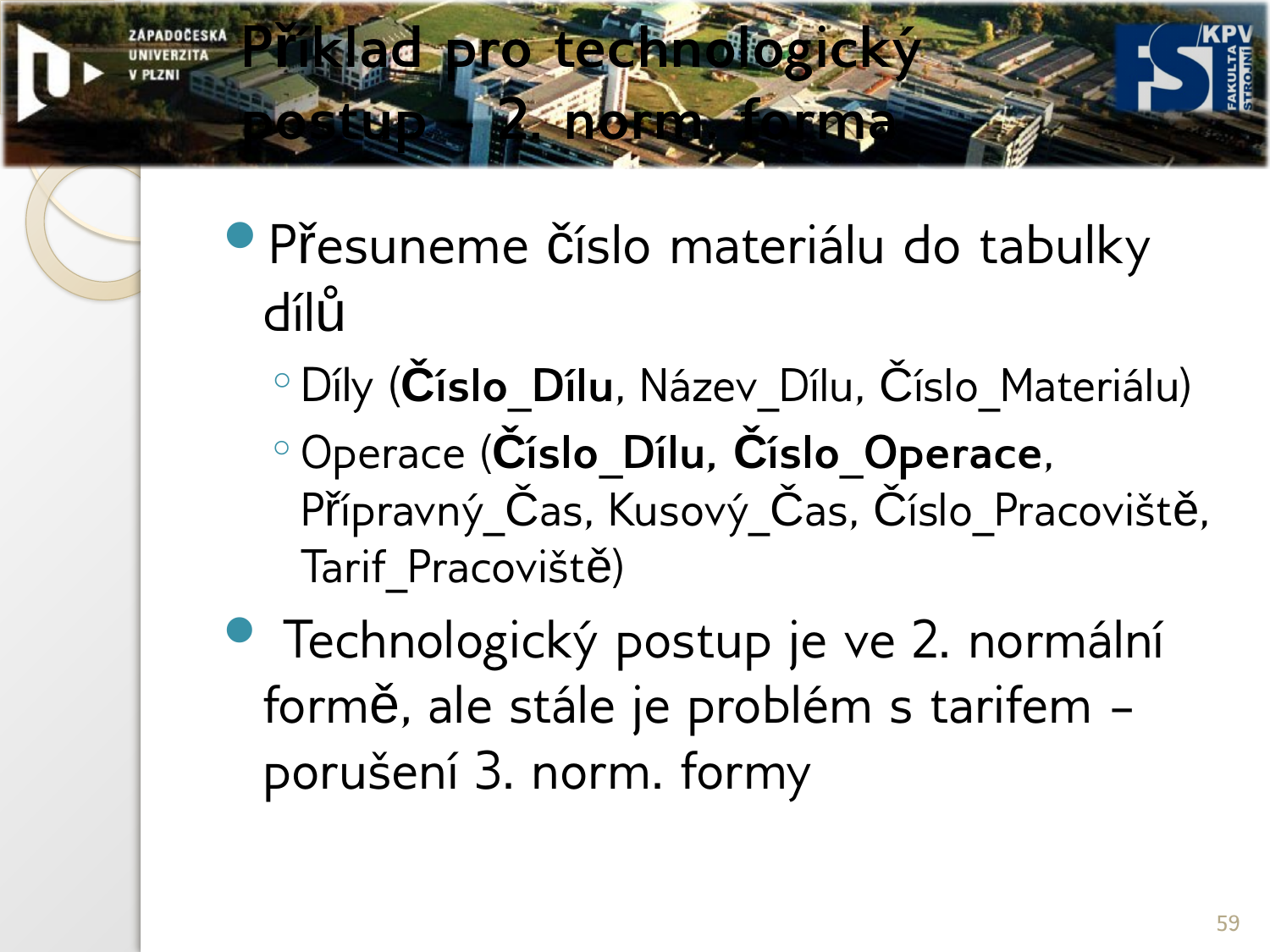

# Příklad pro technologický postup – 2. norm. forma
Přesuneme číslo materiálu do tabulky dílů
Díly (Číslo_Dílu, Název_Dílu, Číslo_Materiálu)
Operace (Číslo_Dílu, Číslo_Operace, Přípravný_Čas, Kusový_Čas, Číslo_Pracoviště, Tarif_Pracoviště)
 Technologický postup je ve 2. normální formě, ale stále je problém s tarifem – porušení 3. norm. formy

59